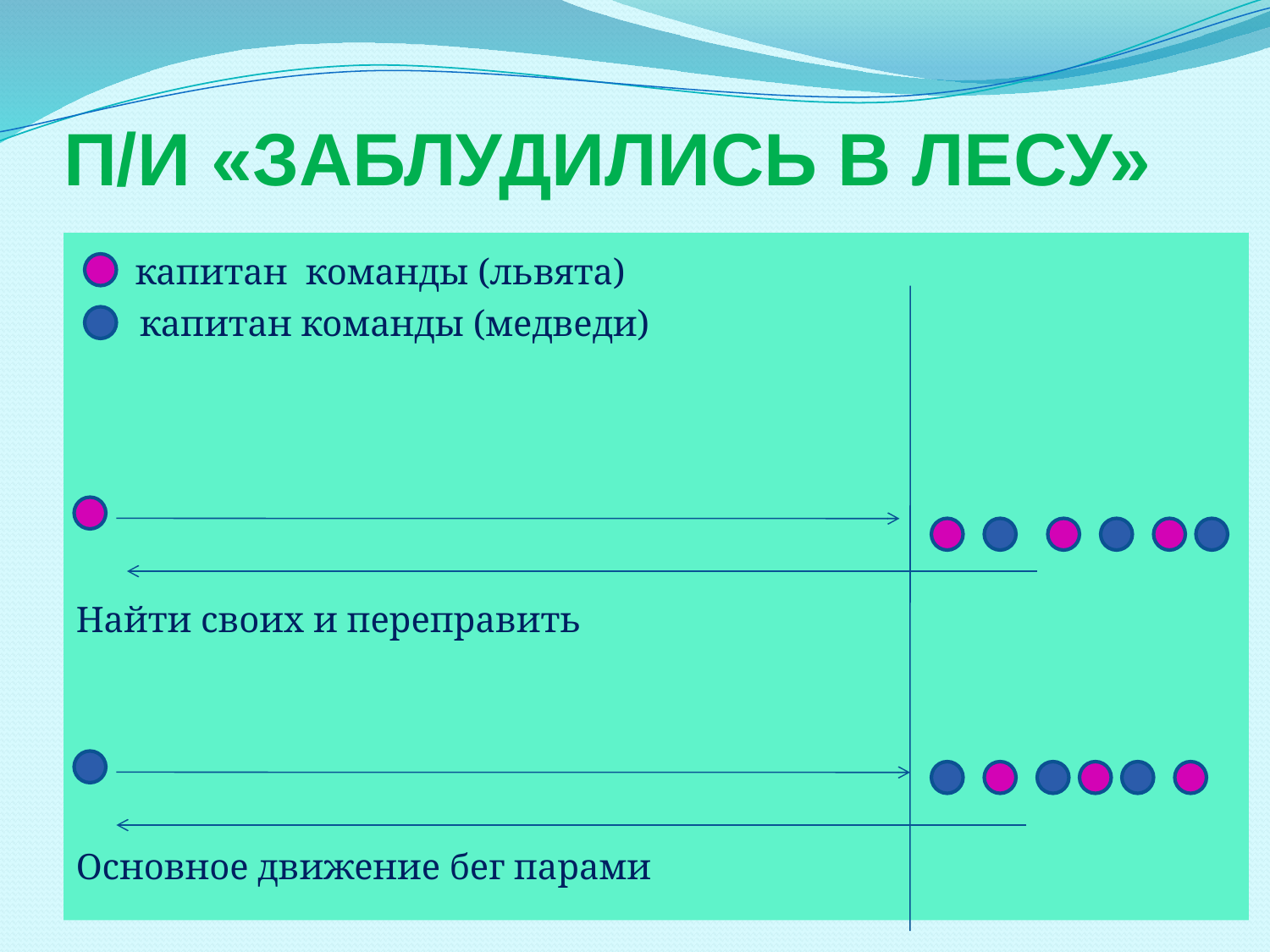

# П/И «Заблудились в лесу»
     капитан  команды (львята)
       капитан команды (медведи)

Найти своих и переправить

Основное движение бег парами